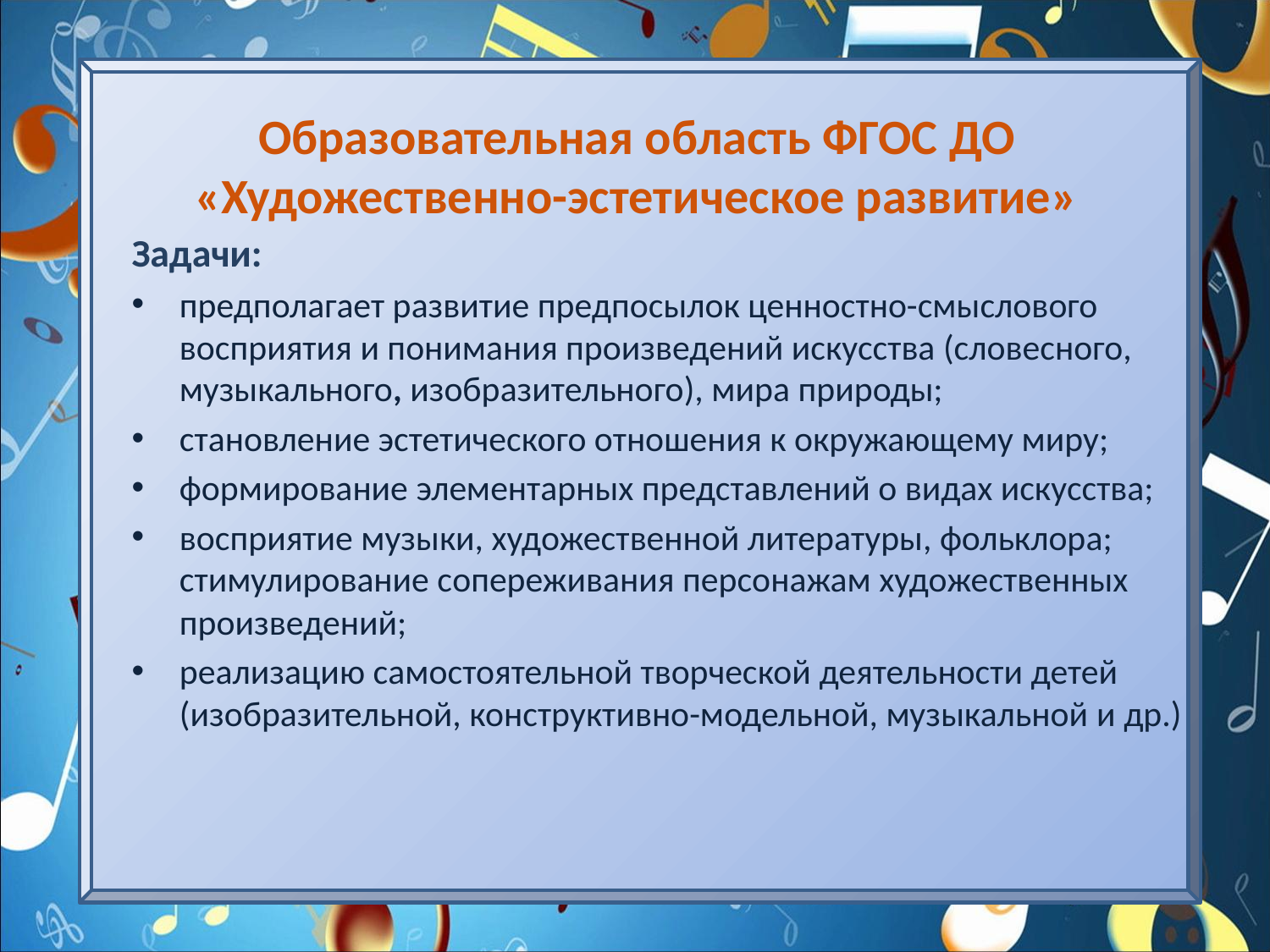

# Образовательная область ФГОС ДО «Художественно-эстетическое развитие»
Задачи:
предполагает развитие предпосылок ценностно-смыслового восприятия и понимания произведений искусства (словесного, музыкального, изобразительного), мира природы;
становление эстетического отношения к окружающему миру;
формирование элементарных представлений о видах искусства;
восприятие музыки, художественной литературы, фольклора; стимулирование сопереживания персонажам художественных произведений;
реализацию самостоятельной творческой деятельности детей (изобразительной, конструктивно-модельной, музыкальной и др.)